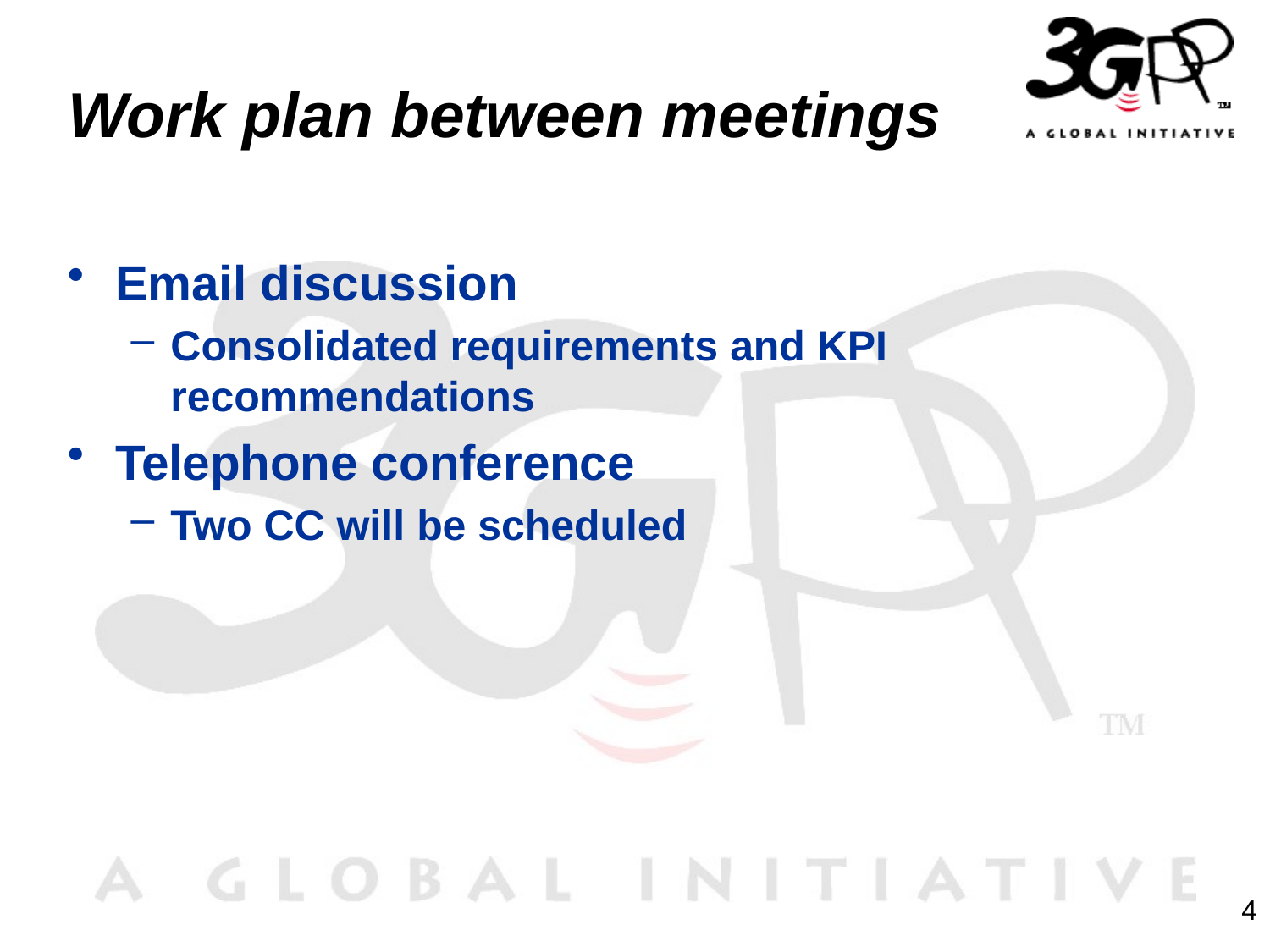

# Work plan between meetings

Email discussion
Consolidated requirements and KPI recommendations
Telephone conference
Two CC will be scheduled
4